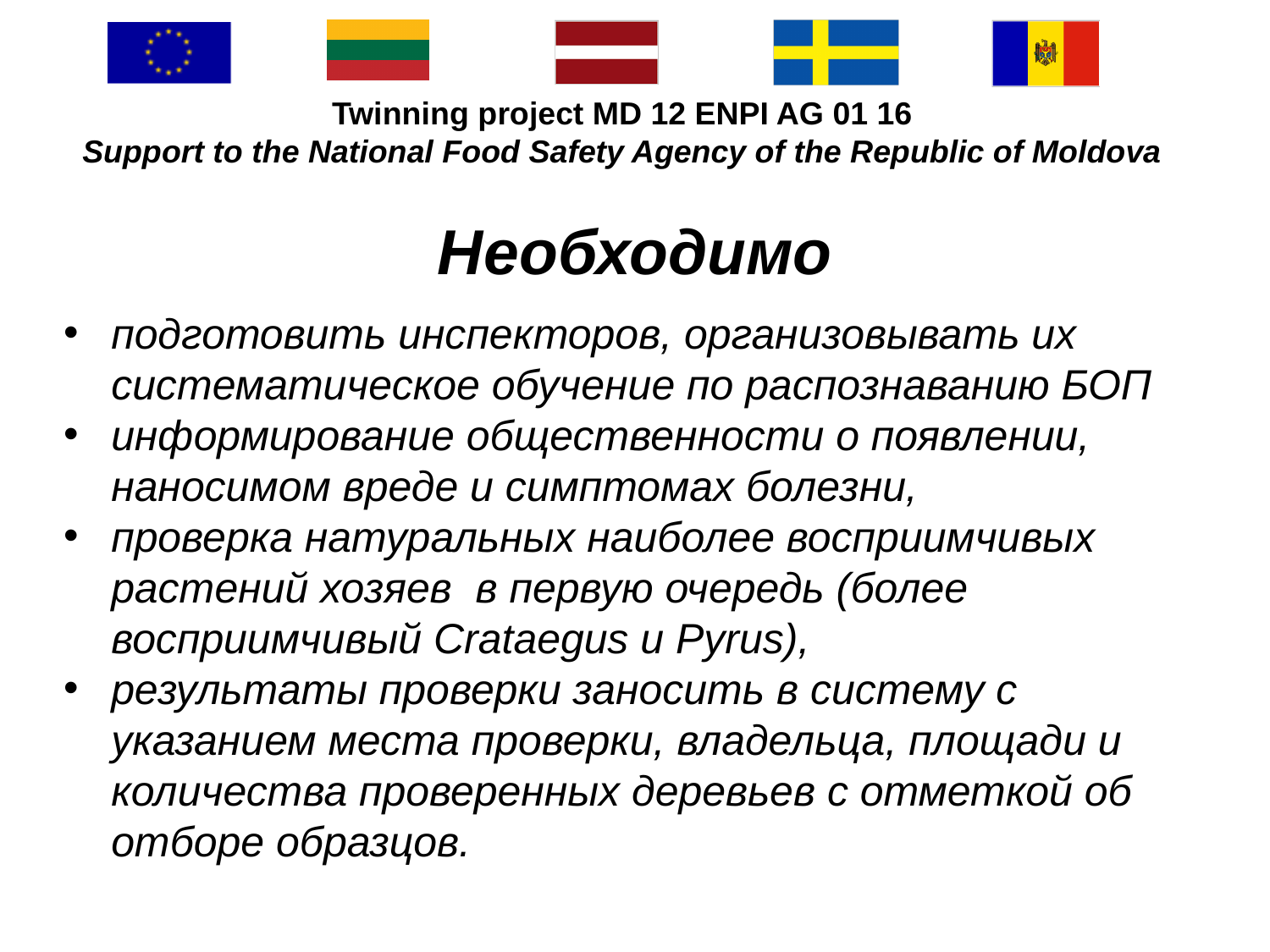

#
Необходимо
подготовить инспекторов, организовывать их систематическое обучение по распознаванию БОП
информирование общественности о появлении, наносимом вреде и симптомах болезни,
проверка натуральных наиболее восприимчивых растений хозяев  в первую очередь (более восприимчивый Crataegus и Pyrus),
результаты проверки заносить в систему c  указанием места проверки, владельца, площади и количества проверенных деревьев с отметкой об отборе образцов.